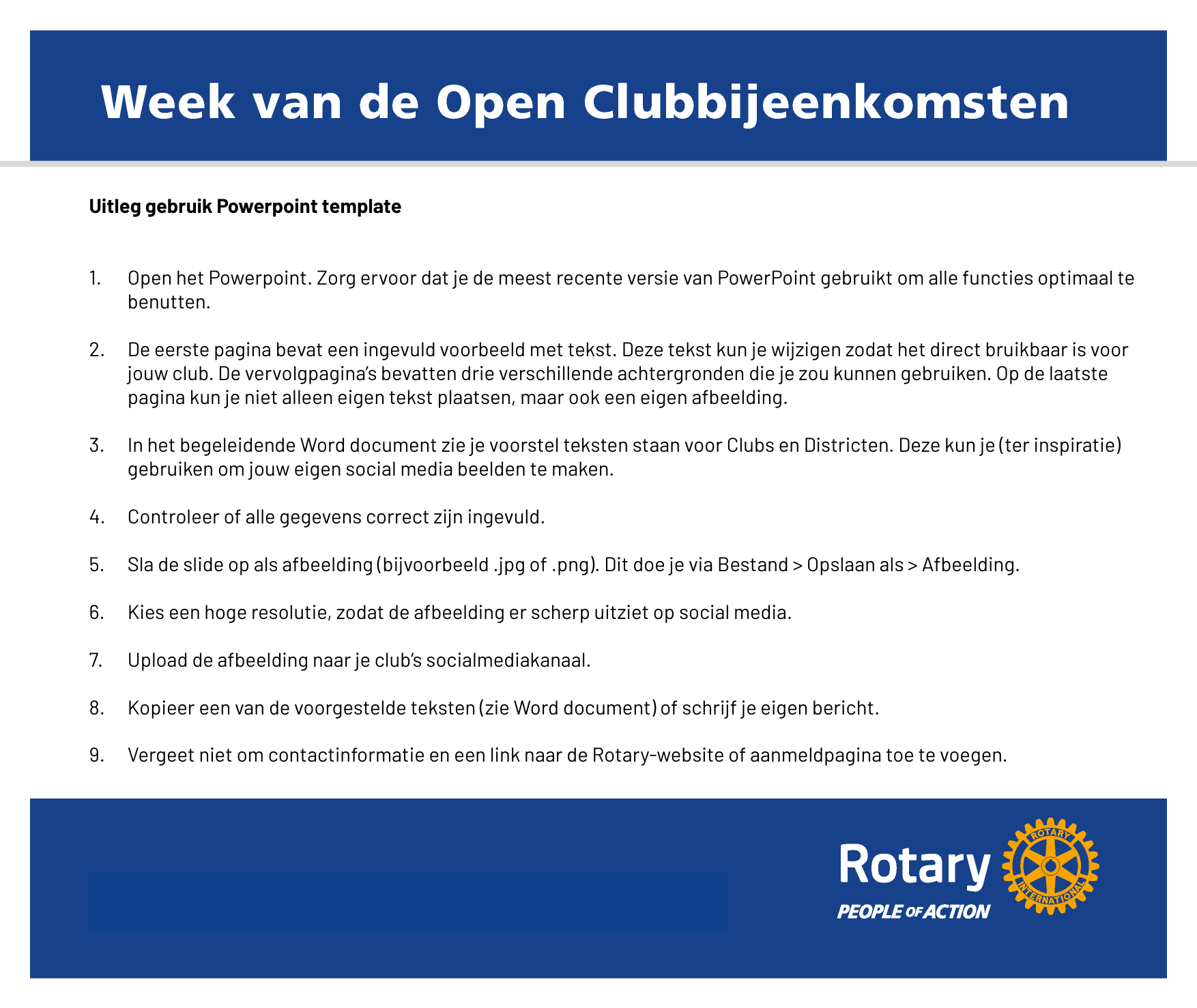

Uitleg gebruik Powerpoint template

Open het Powerpoint. Zorg ervoor dat je de meest recente versie van PowerPoint gebruikt om alle functies optimaal te benutten.

De eerste pagina bevat een ingevuld voorbeeld met tekst. Deze tekst kun je wijzigen zodat het direct bruikbaar is voor jouw club. De vervolgpagina’s bevatten drie verschillende achtergronden die je zou kunnen gebruiken. Op de laatste pagina kun je niet alleen eigen tekst plaatsen, maar ook een eigen afbeelding.

In het begeleidende Word document zie je voorstel teksten staan voor Clubs en Districten. Deze kun je (ter inspiratie) gebruiken om jouw eigen social media beelden te maken.

Controleer of alle gegevens correct zijn ingevuld.

Sla de slide op als afbeelding (bijvoorbeeld .jpg of .png). Dit doe je via Bestand > Opslaan als > Afbeelding.

Kies een hoge resolutie, zodat de afbeelding er scherp uitziet op social media.

Upload de afbeelding naar je club’s socialmediakanaal.

Kopieer een van de voorgestelde teksten (zie Word document) of schrijf je eigen bericht.

Vergeet niet om contactinformatie en een link naar de Rotary-website of aanmeldpagina toe te voegen.